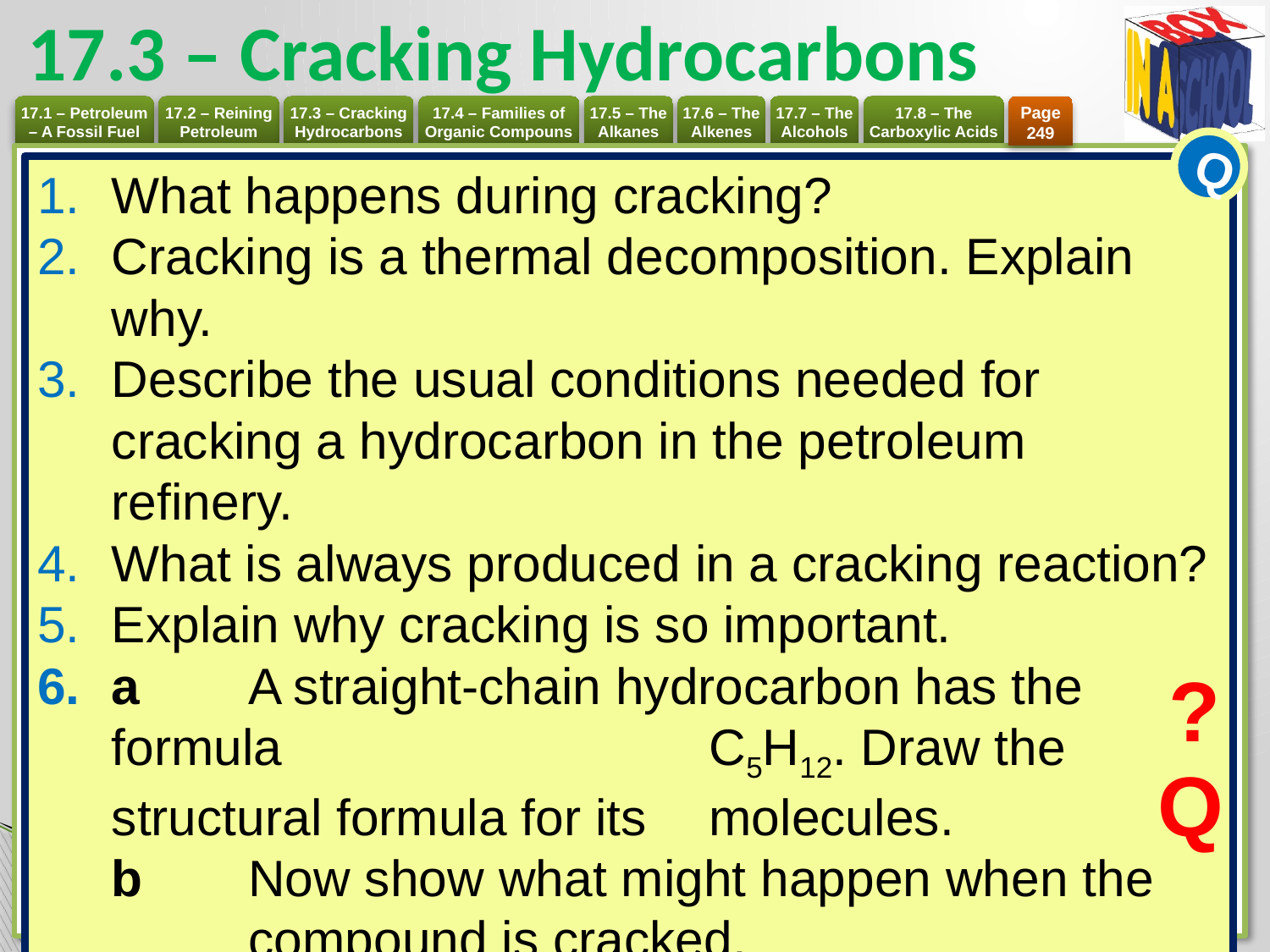

# 17.3 – Cracking Hydrocarbons
Page 249
Q
What happens during cracking?
Cracking is a thermal decomposition. Explain why.
Describe the usual conditions needed for cracking a hydrocarbon in the petroleum refinery.
What is always produced in a cracking reaction?
Explain why cracking is so important.
a 	A straight-chain hydrocarbon has the formula 	C5H12. Draw the structural formula for its 	molecules.
b 	Now show what might happen when the 	compound is cracked.
?
Q